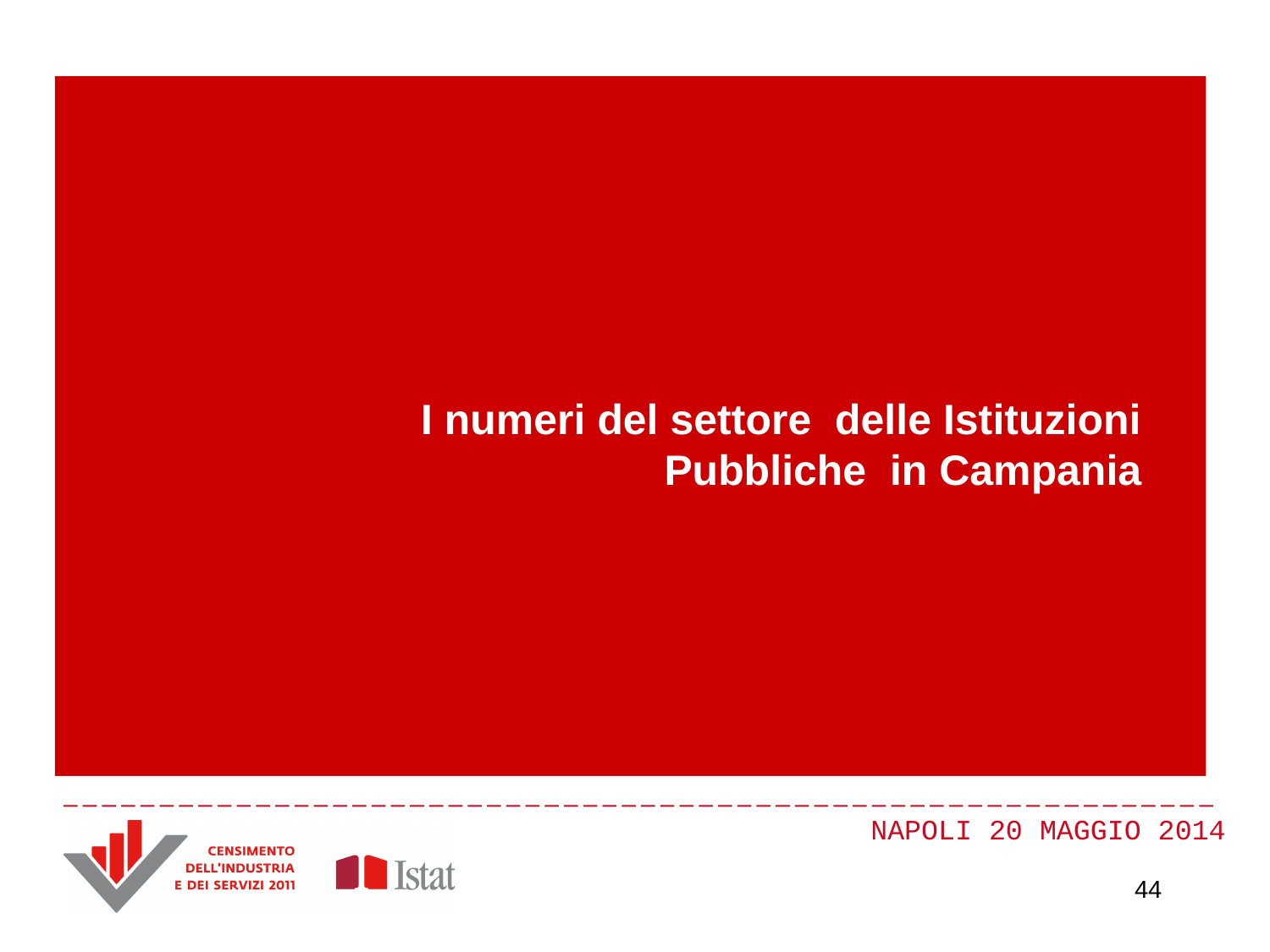

I numeri del settore  delle Istituzioni  Pubbliche  in Campania
44